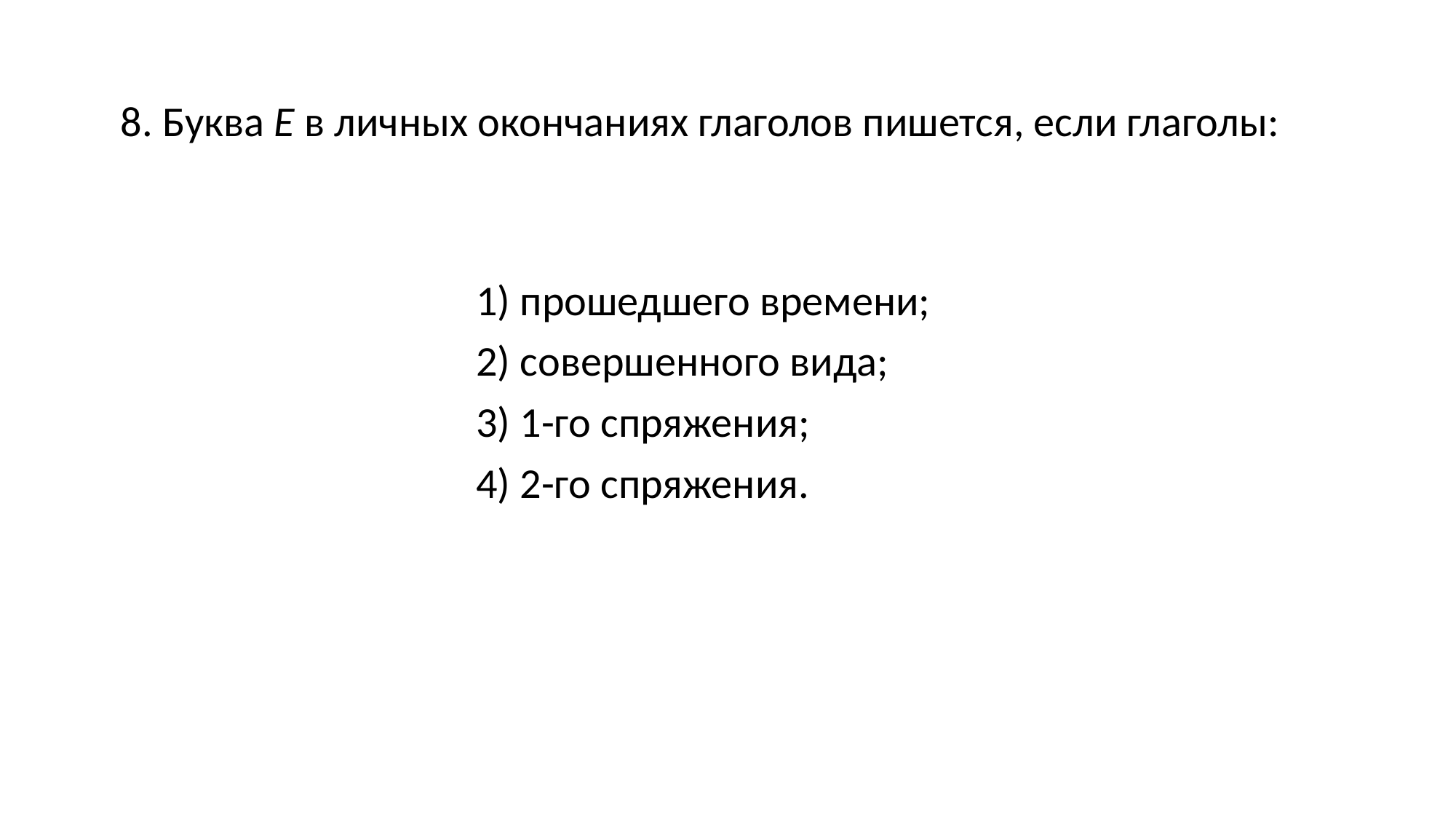

# 8. Буква Е в личных окончаниях глаголов пишется, если глаголы:
1) прошедшего времени;
2) совершенного вида;
3) 1-го спряжения;
4) 2-го спряжения.